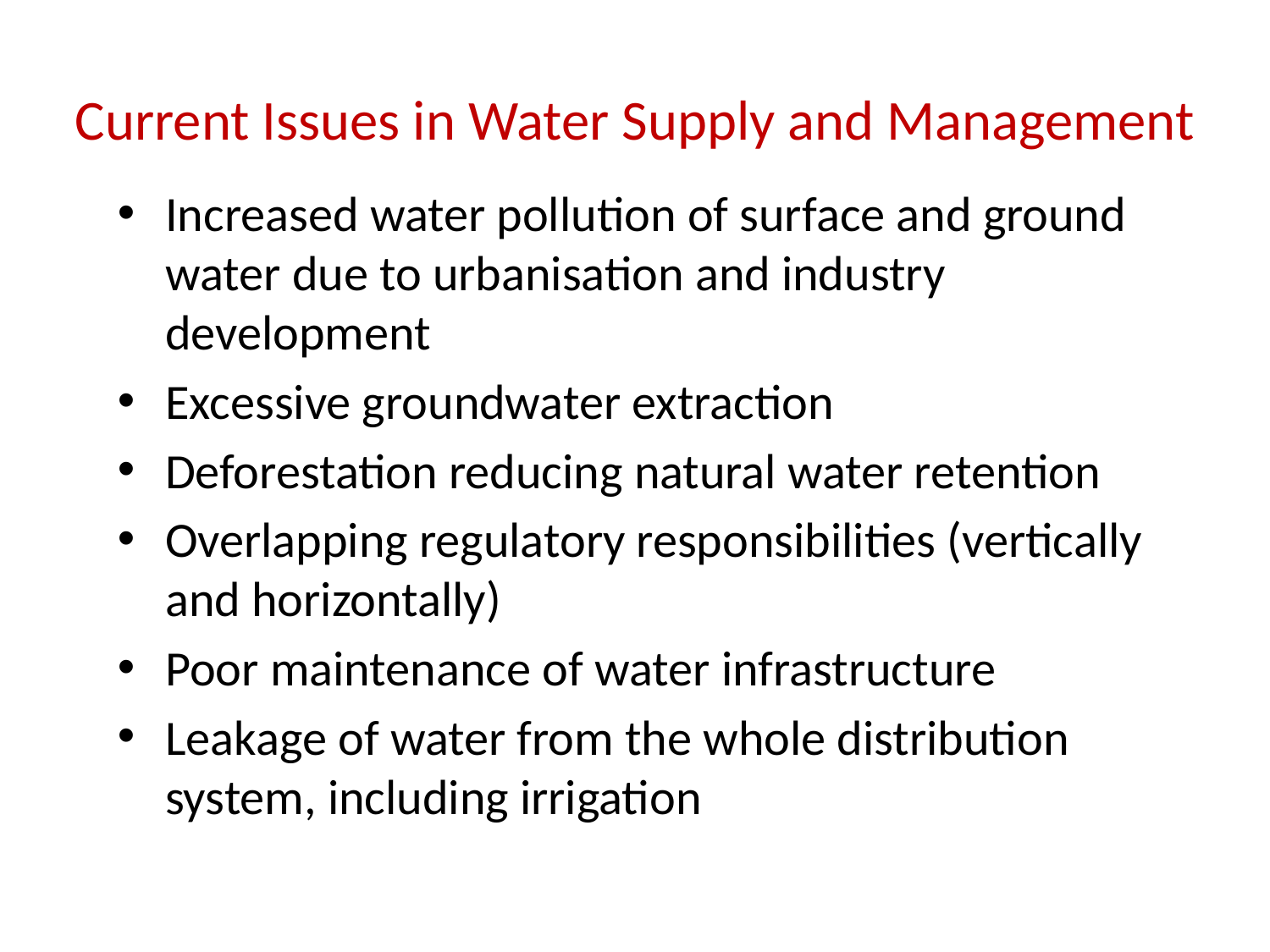

# Current Issues in Water Supply and Management
Increased water pollution of surface and ground water due to urbanisation and industry development
Excessive groundwater extraction
Deforestation reducing natural water retention
Overlapping regulatory responsibilities (vertically and horizontally)
Poor maintenance of water infrastructure
Leakage of water from the whole distribution system, including irrigation